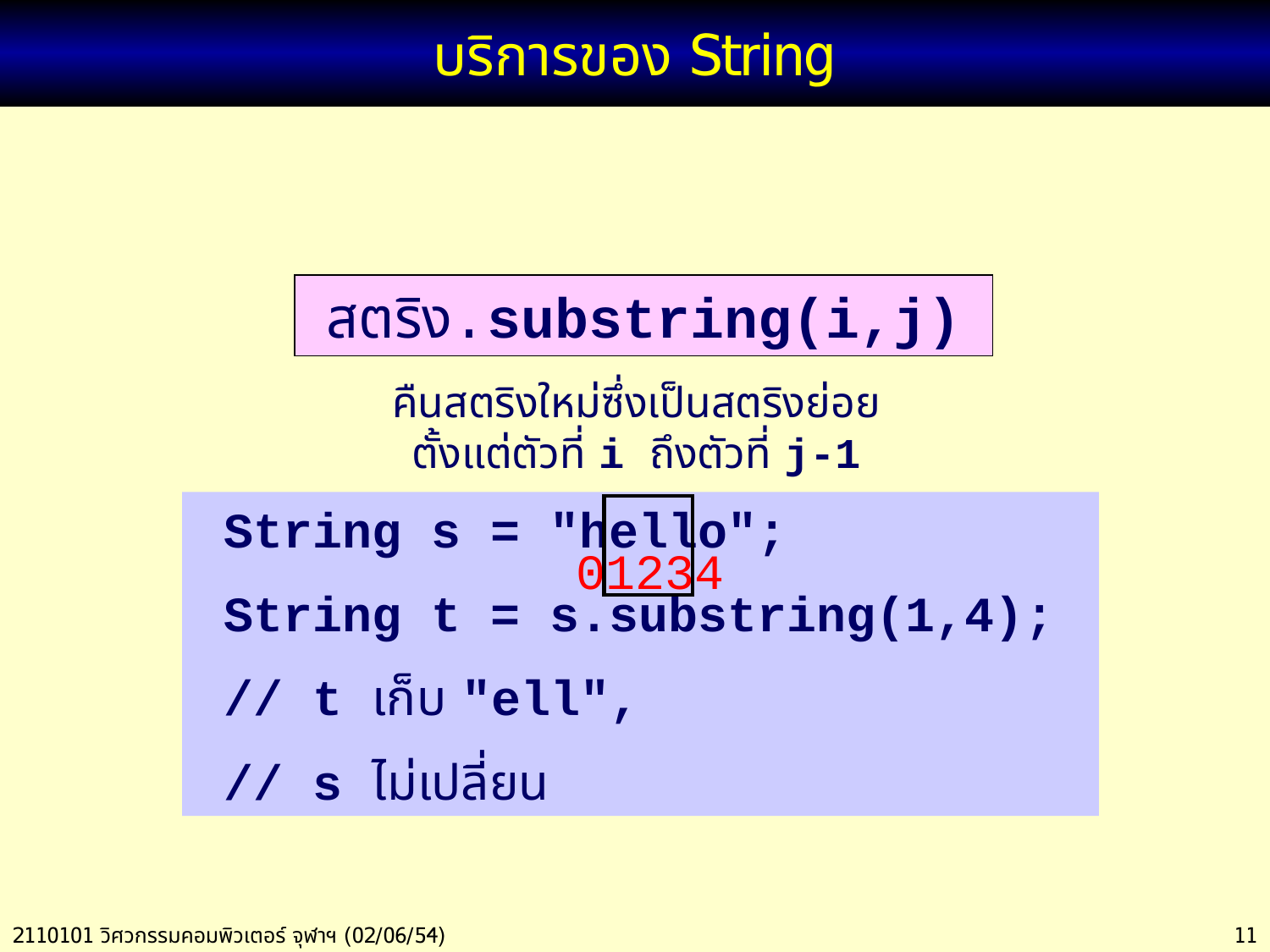

# บริการของ String
สตริง.substring(i,j)
คืนสตริงใหม่ซึ่งเป็นสตริงย่อย
ตั้งแต่ตัวที่ i ถึงตัวที่ j-1
 String s = "hello";
 String t = s.substring(1,4);
 // t เก็บ "ell",
 // s ไม่เปลี่ยน

01234